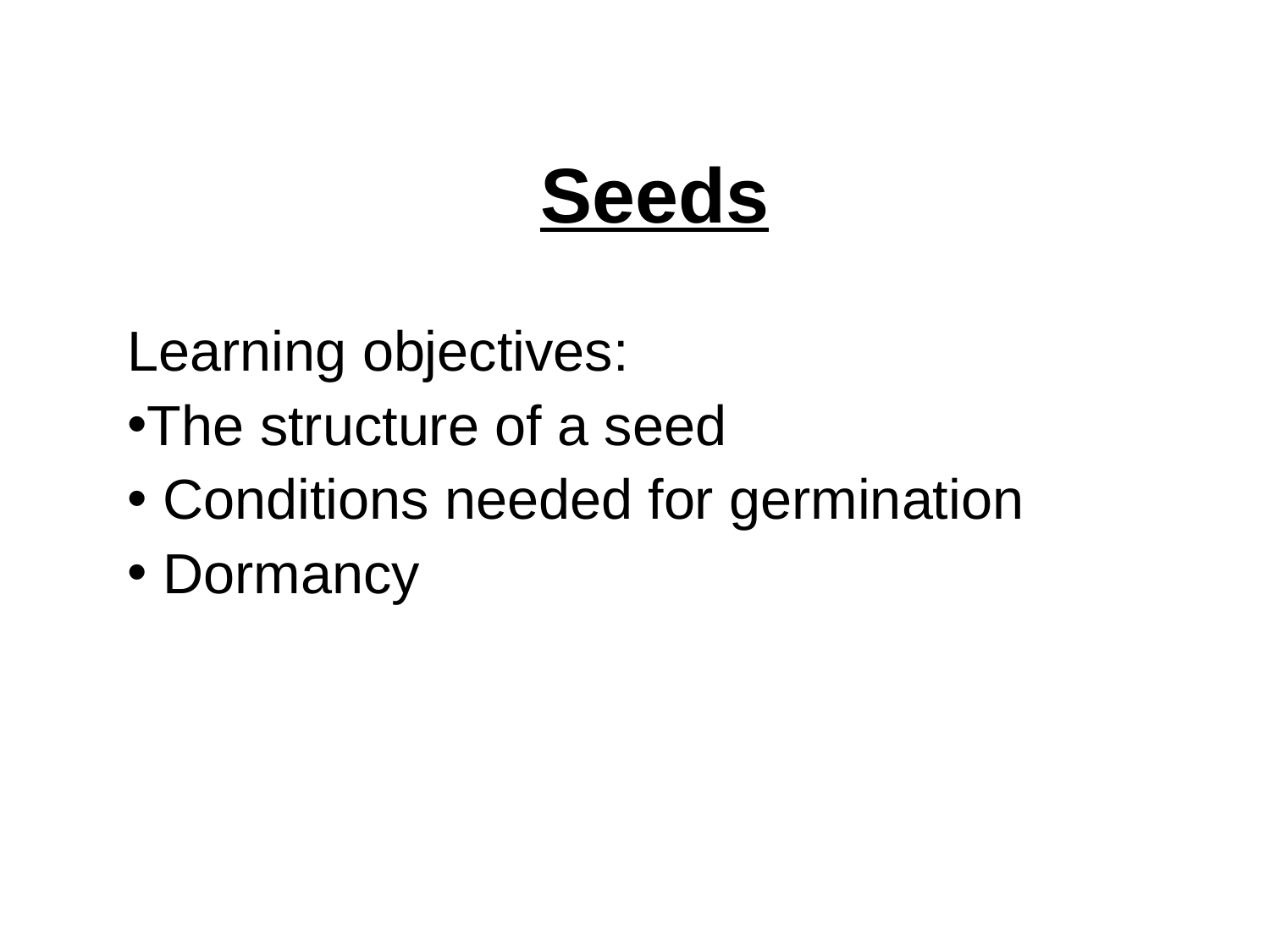

# Seeds
Learning objectives:
The structure of a seed
 Conditions needed for germination
 Dormancy